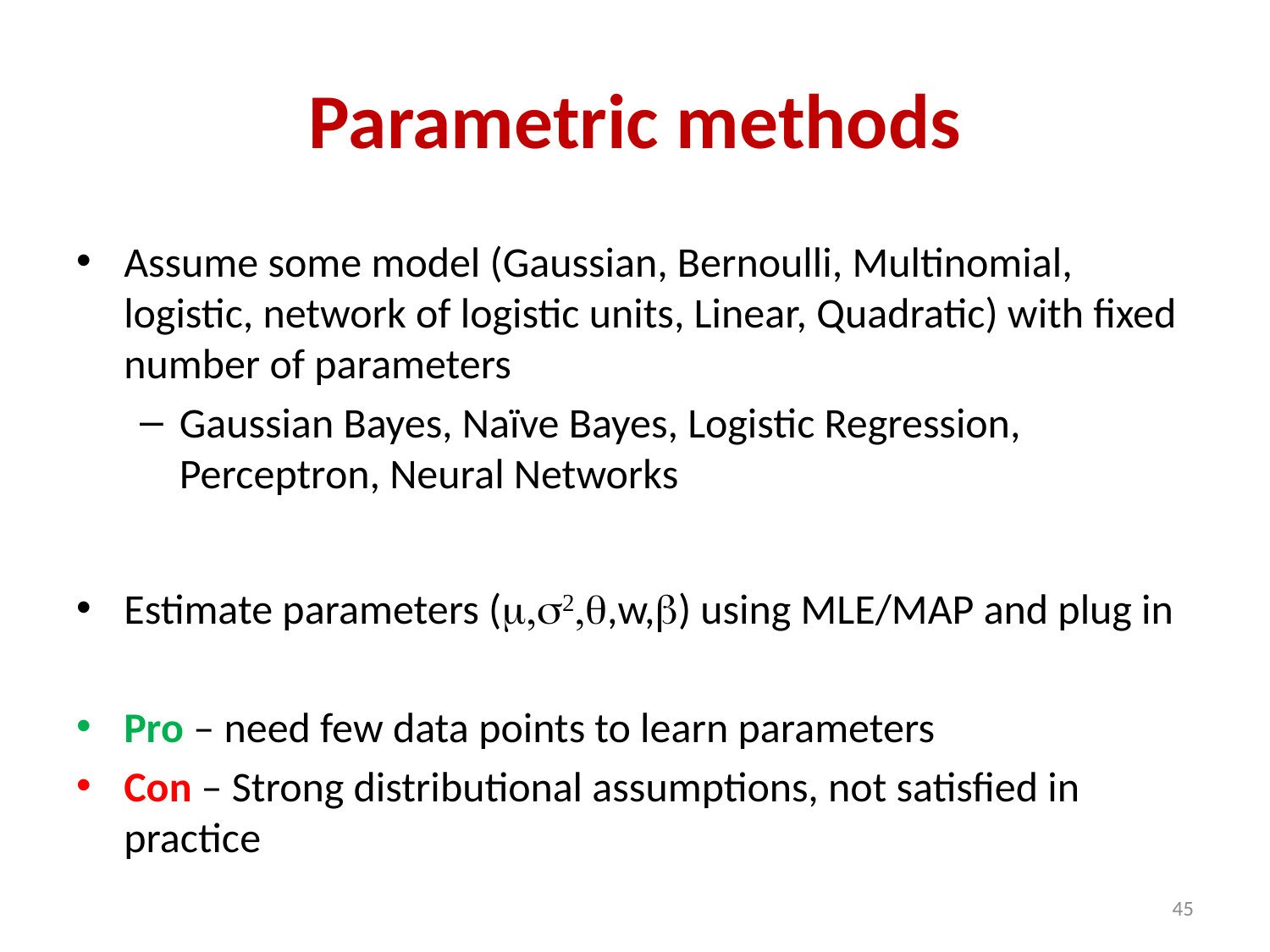

# Parametric methods
Assume some model (Gaussian, Bernoulli, Multinomial, logistic, network of logistic units, Linear, Quadratic) with fixed number of parameters
Gaussian Bayes, Naïve Bayes, Logistic Regression, Perceptron, Neural Networks

Estimate parameters (μ,σ2,θ,w,β) using MLE/MAP and plug in

Pro – need few data points to learn parameters
Con – Strong distributional assumptions, not satisfied in practice

45